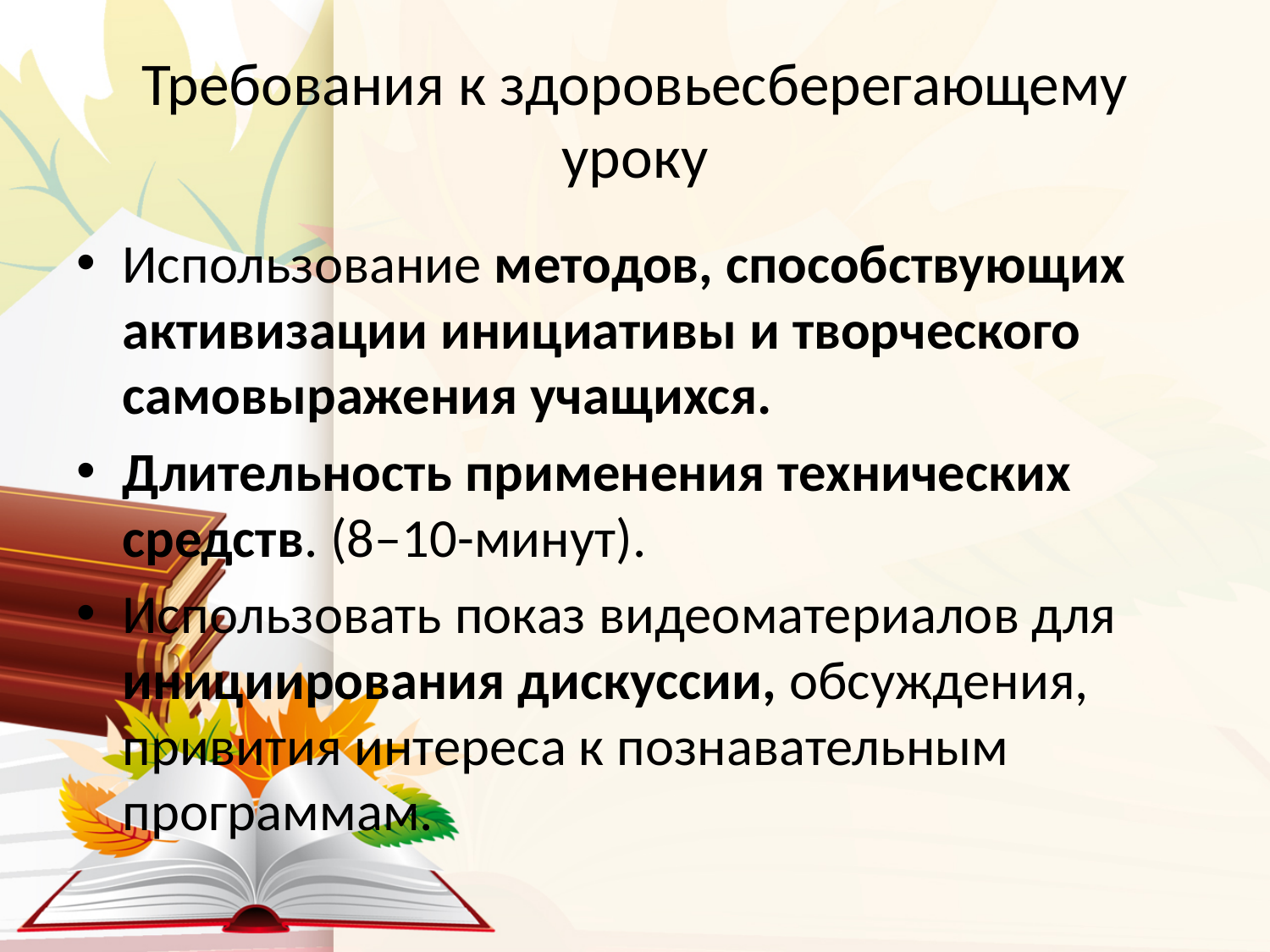

# Требования к здоровьесберегающему уроку
Использование методов, способствующих активизации инициативы и творческого самовыражения учащихся.
Длительность применения технических средств. (8–10-минут).
Использовать показ видеоматериалов для инициирования дискуссии, обсуждения, привития интереса к познавательным программам.